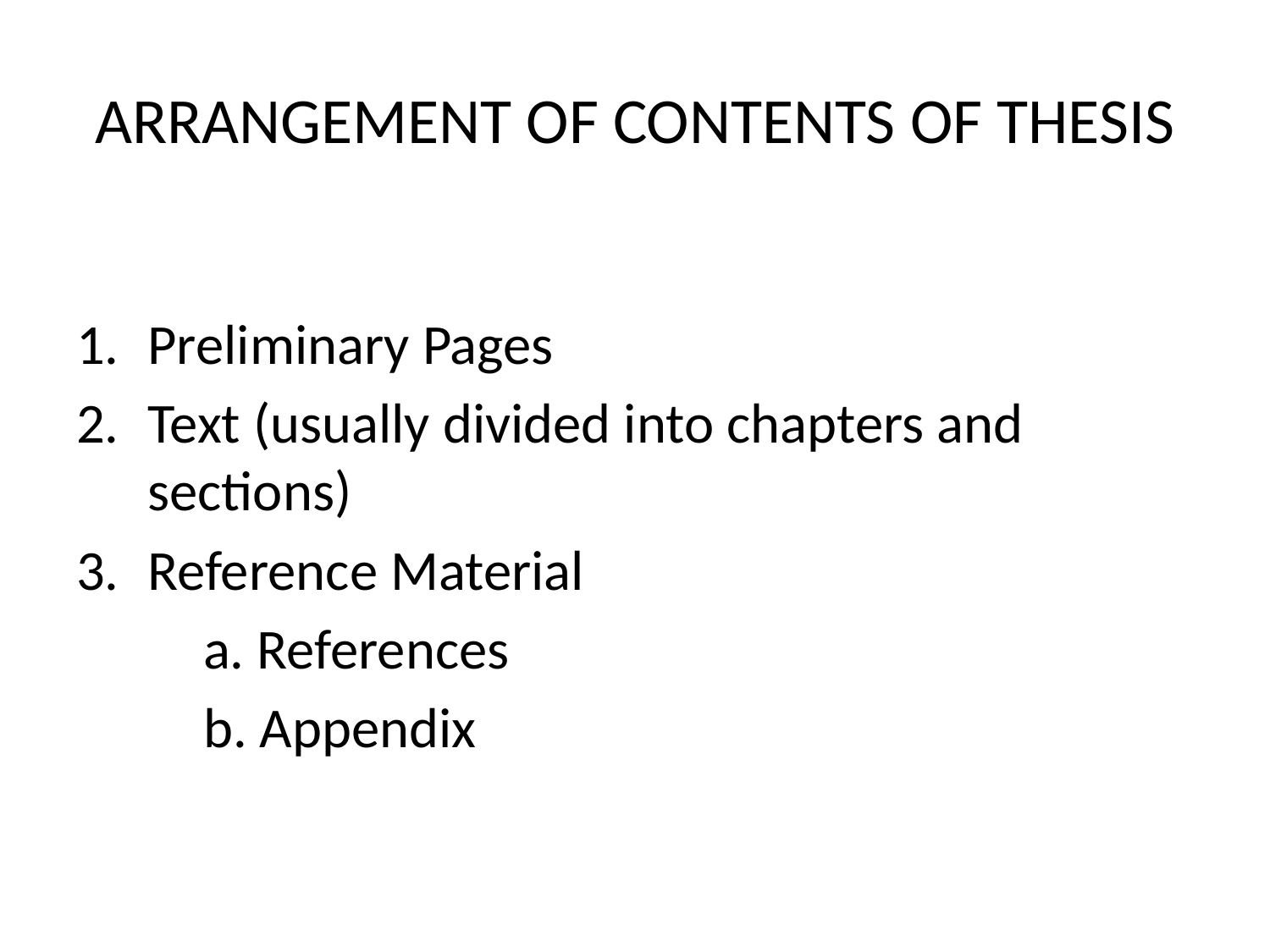

# ARRANGEMENT OF CONTENTS OF THESIS

Preliminary Pages
Text (usually divided into chapters and sections)
Reference Material
	a. References
	b. Appendix